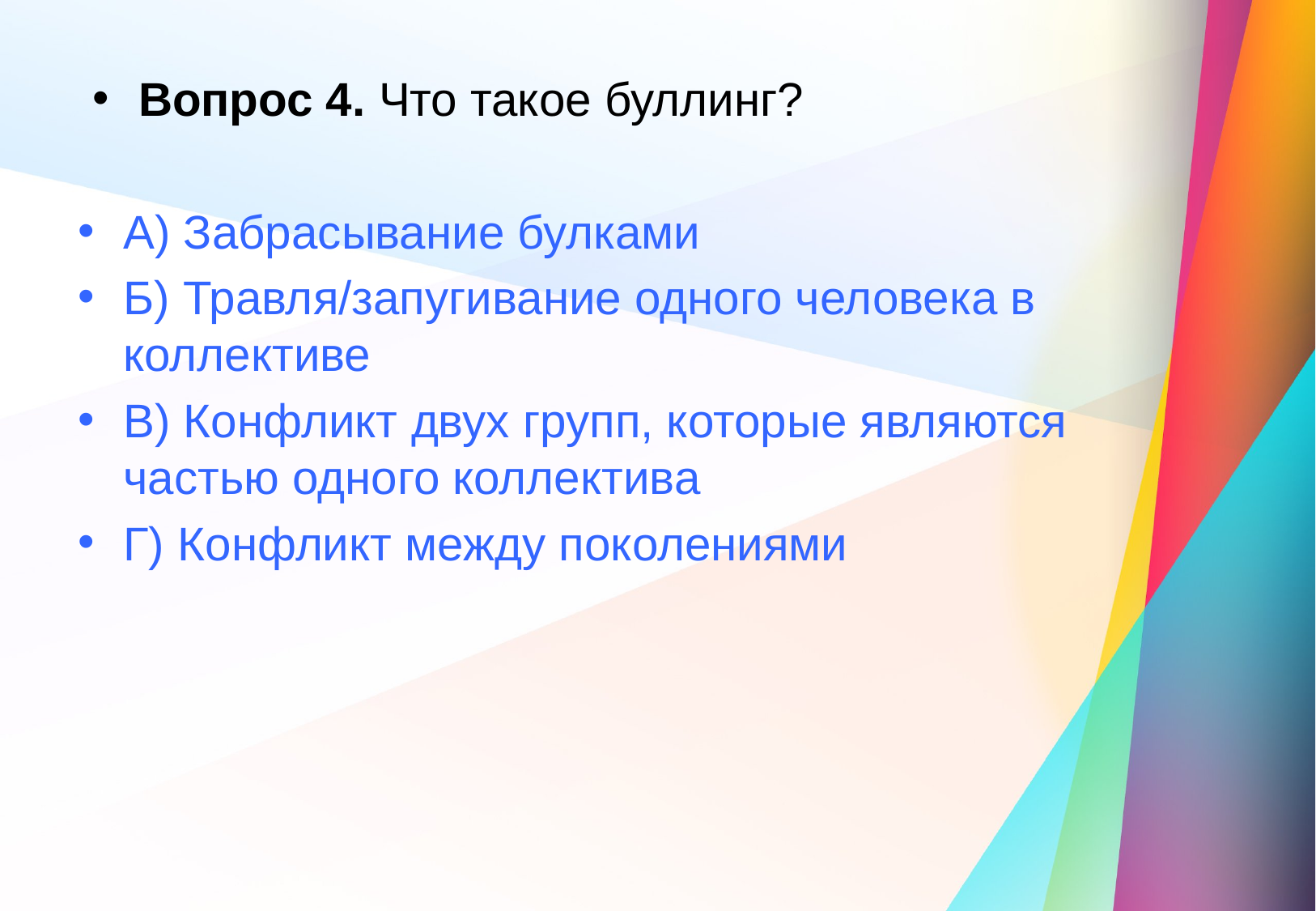

Вопрос 4. Что такое буллинг?

А) Забрасывание булками
Б) Травля/запугивание одного человека в коллективе
В) Конфликт двух групп, которые являются частью одного коллектива
Г) Конфликт между поколениями